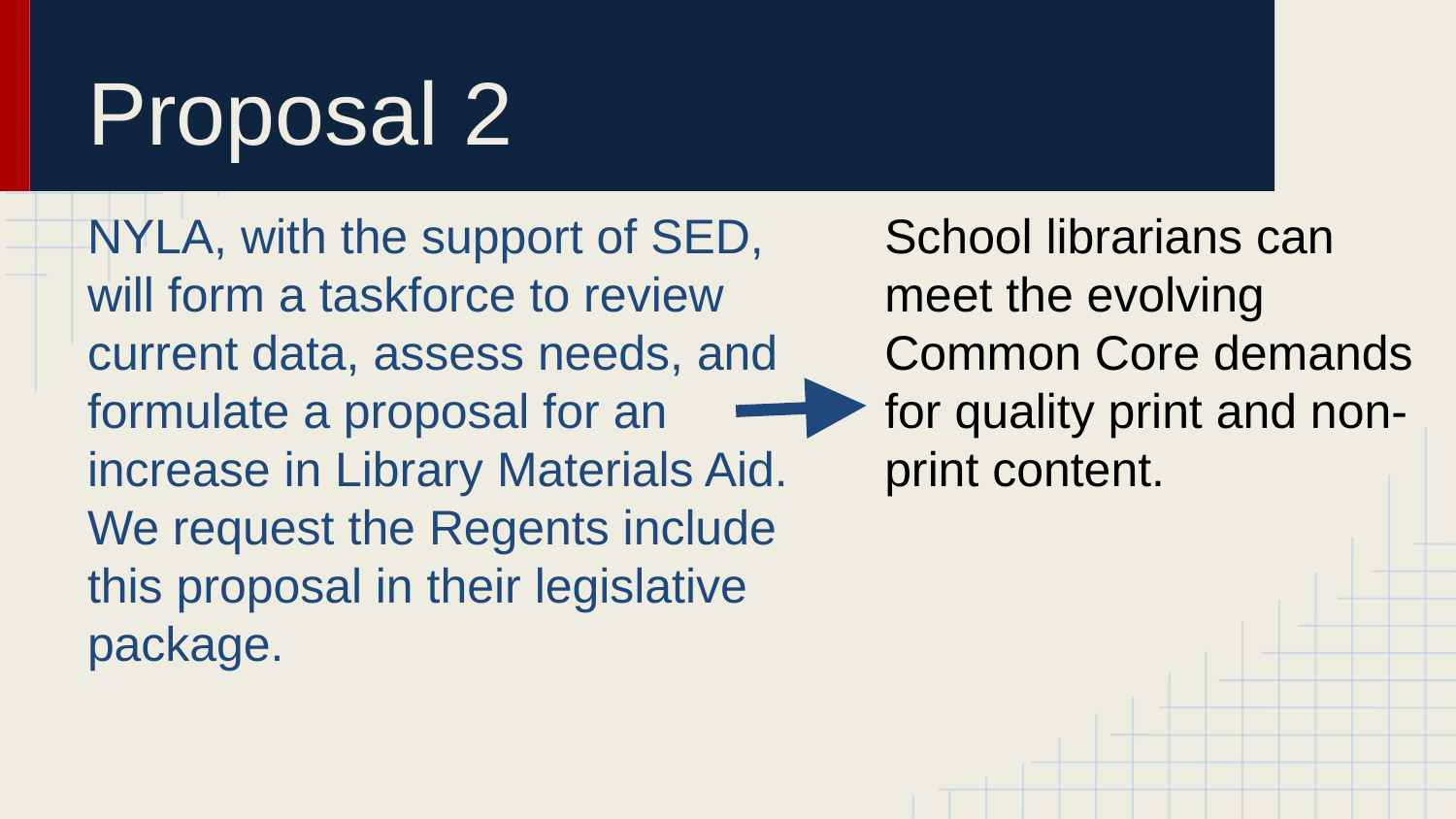

# Proposal 2
NYLA, with the support of SED, will form a taskforce to review current data, assess needs, and formulate a proposal for an increase in Library Materials Aid. We request the Regents include this proposal in their legislative package.

School librarians can meet the evolving Common Core demands for quality print and non-print content.